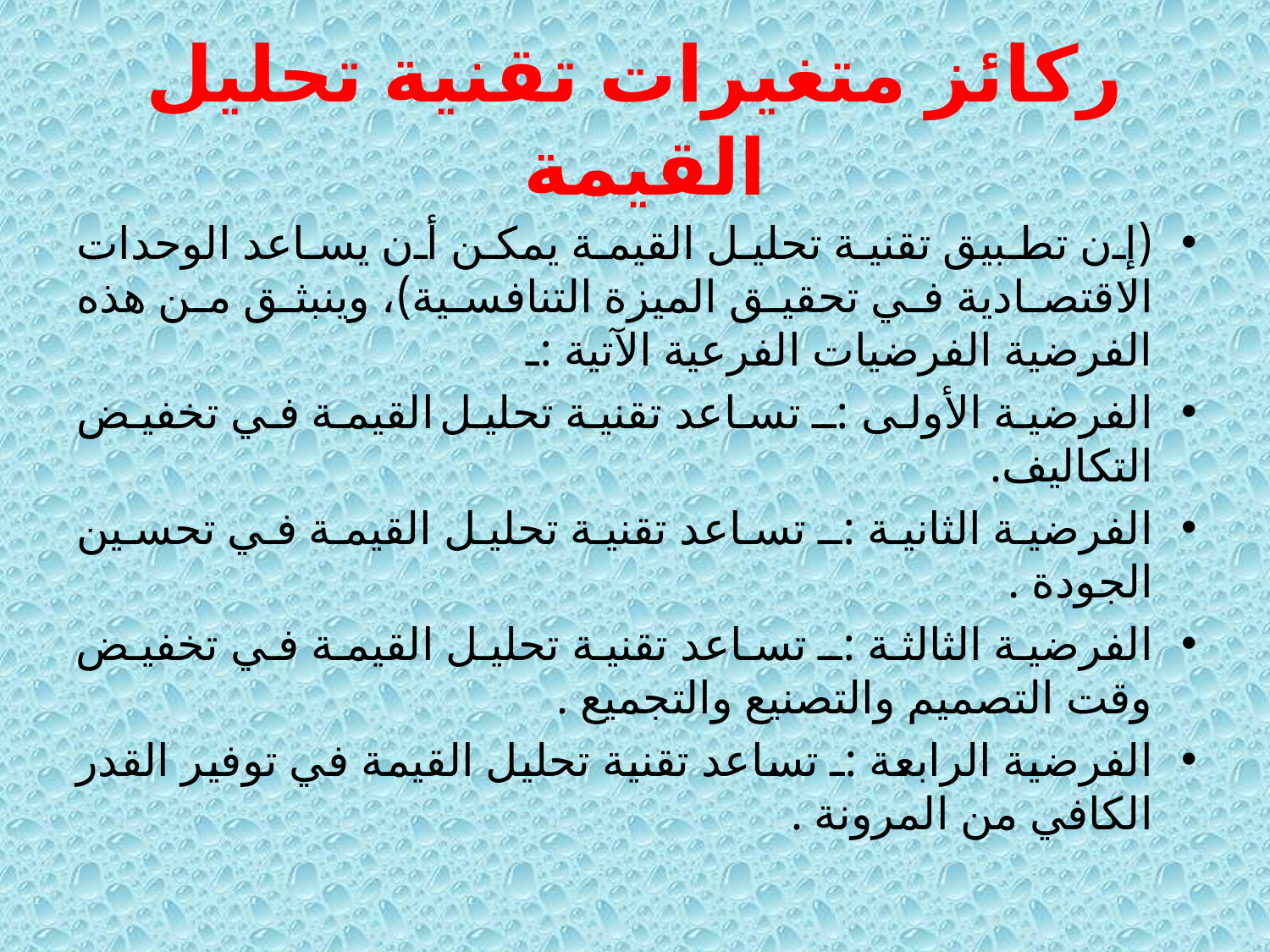

# ركائز متغيرات تقنية تحليل القيمة
(إن تطبيق تقنية تحليل القيمة يمكن أن يساعد الوحدات الاقتصادية في تحقيق الميزة التنافسية)، وينبثق من هذه الفرضية الفرضيات الفرعية الآتية :ـ
الفرضية الأولى :ـ تساعد تقنية تحليل القيمة في تخفيض التكاليف.
الفرضية الثانية :ـ تساعد تقنية تحليل القيمة في تحسين الجودة .
الفرضية الثالثة :ـ تساعد تقنية تحليل القيمة في تخفيض وقت التصميم والتصنيع والتجميع .
الفرضية الرابعة :ـ تساعد تقنية تحليل القيمة في توفير القدر الكافي من المرونة .